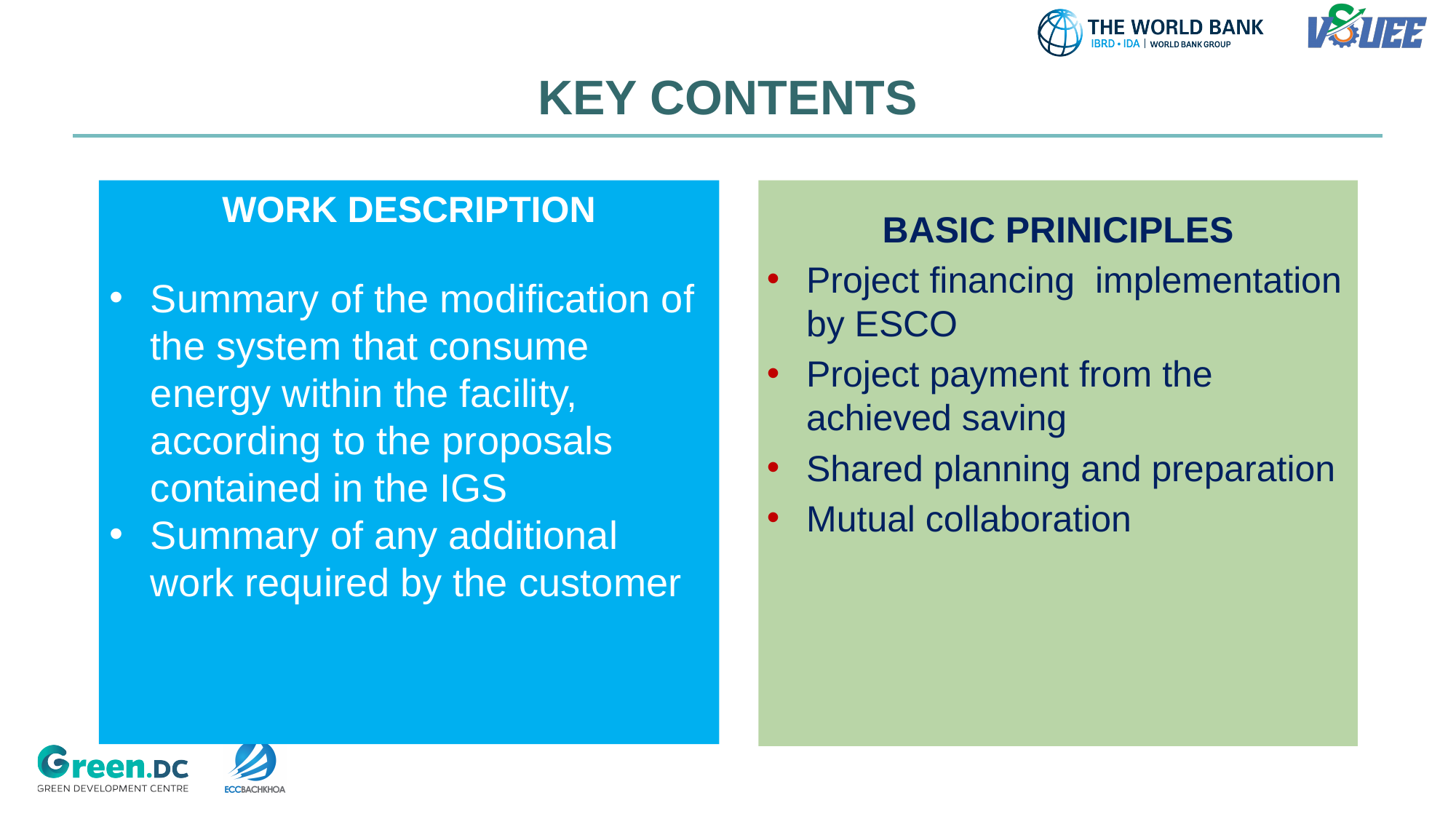

# KEY CONTENTS
WORK DESCRIPTION

Summary of the modification of the system that consume energy within the facility, according to the proposals contained in the IGS
Summary of any additional work required by the customer
BASIC PRINICIPLES
Project financing  implementation by ESCO
Project payment from the achieved saving
Shared planning and preparation
Mutual collaboration